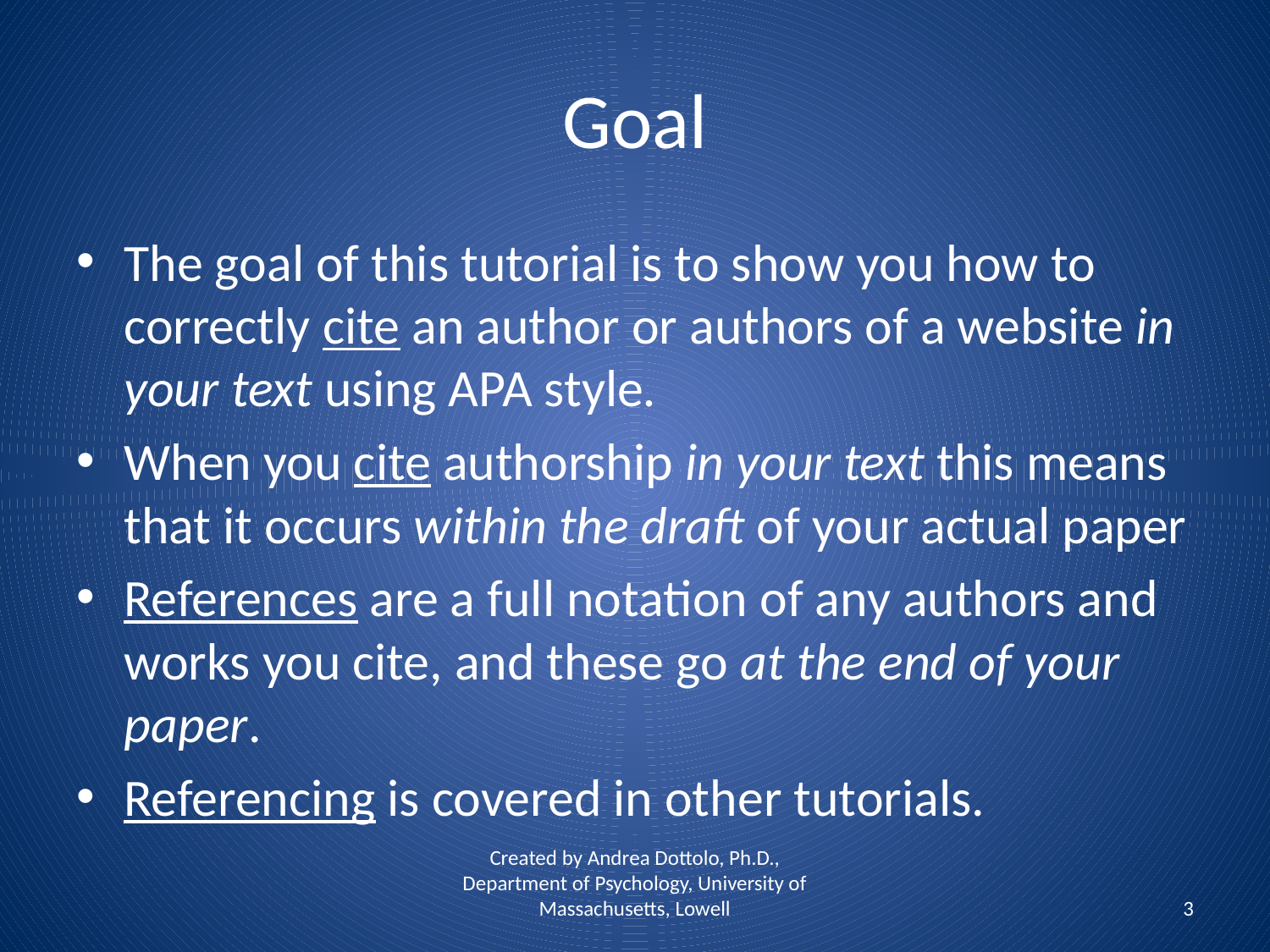

# Goal
The goal of this tutorial is to show you how to correctly cite an author or authors of a website in your text using APA style.
When you cite authorship in your text this means that it occurs within the draft of your actual paper
References are a full notation of any authors and works you cite, and these go at the end of your paper.
Referencing is covered in other tutorials.
Created by Andrea Dottolo, Ph.D., Department of Psychology, University of Massachusetts, Lowell
3